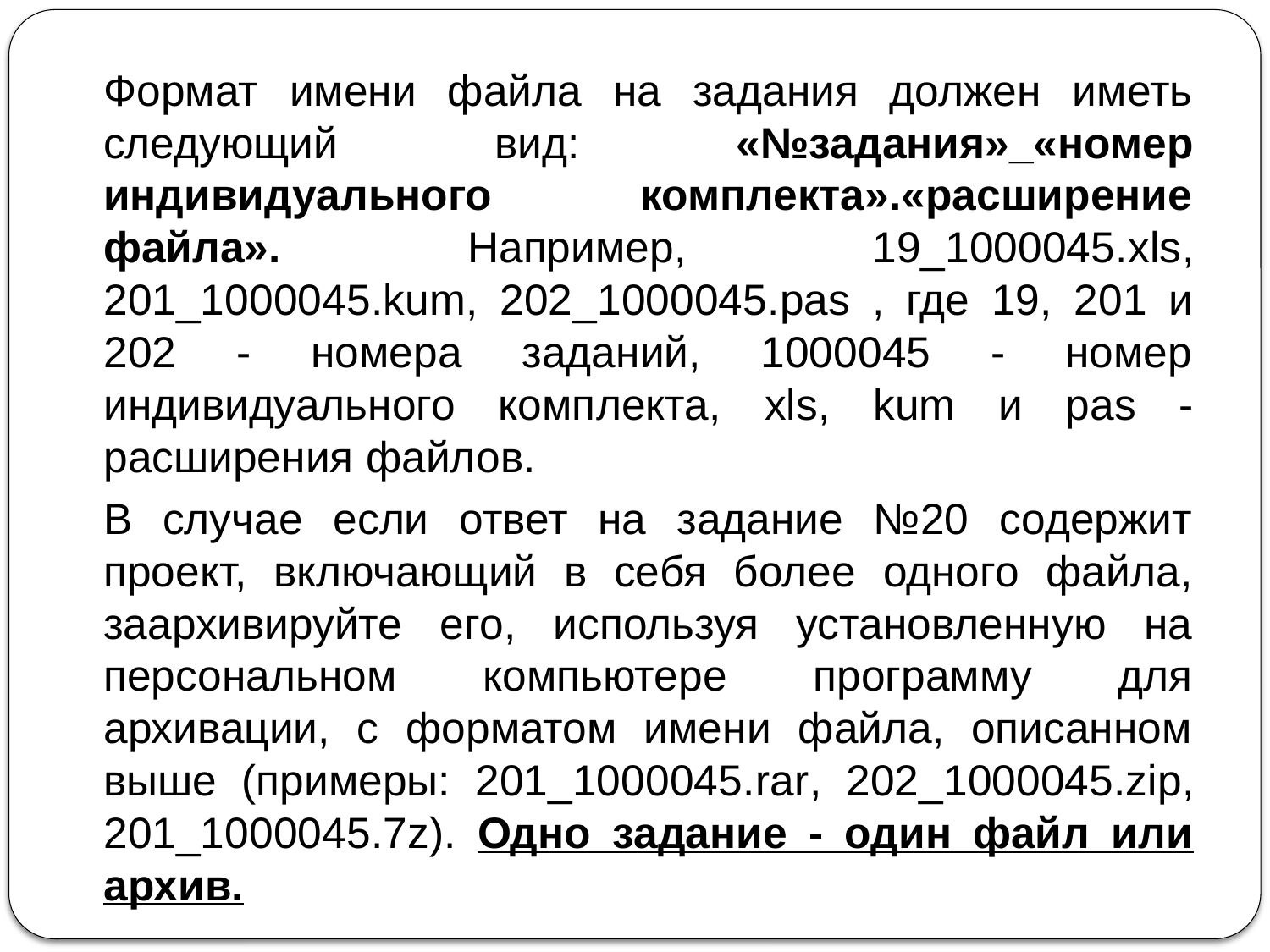

Формат имени файла на задания должен иметь следующий вид: «№задания»_«номер индивидуального комплекта».«расширение файла». Например, 19_1000045.xls, 201_1000045.kum, 202_1000045.pas , где 19, 201 и 202 - номера заданий, 1000045 - номер индивидуального комплекта, xls, kum и pas - расширения файлов.
		В случае если ответ на задание №20 содержит проект, включающий в себя более одного файла, заархивируйте его, используя установленную на персональном компьютере программу для архивации, с форматом имени файла, описанном выше (примеры: 201_1000045.rar, 202_1000045.zip, 201_1000045.7z). Одно задание - один файл или архив.